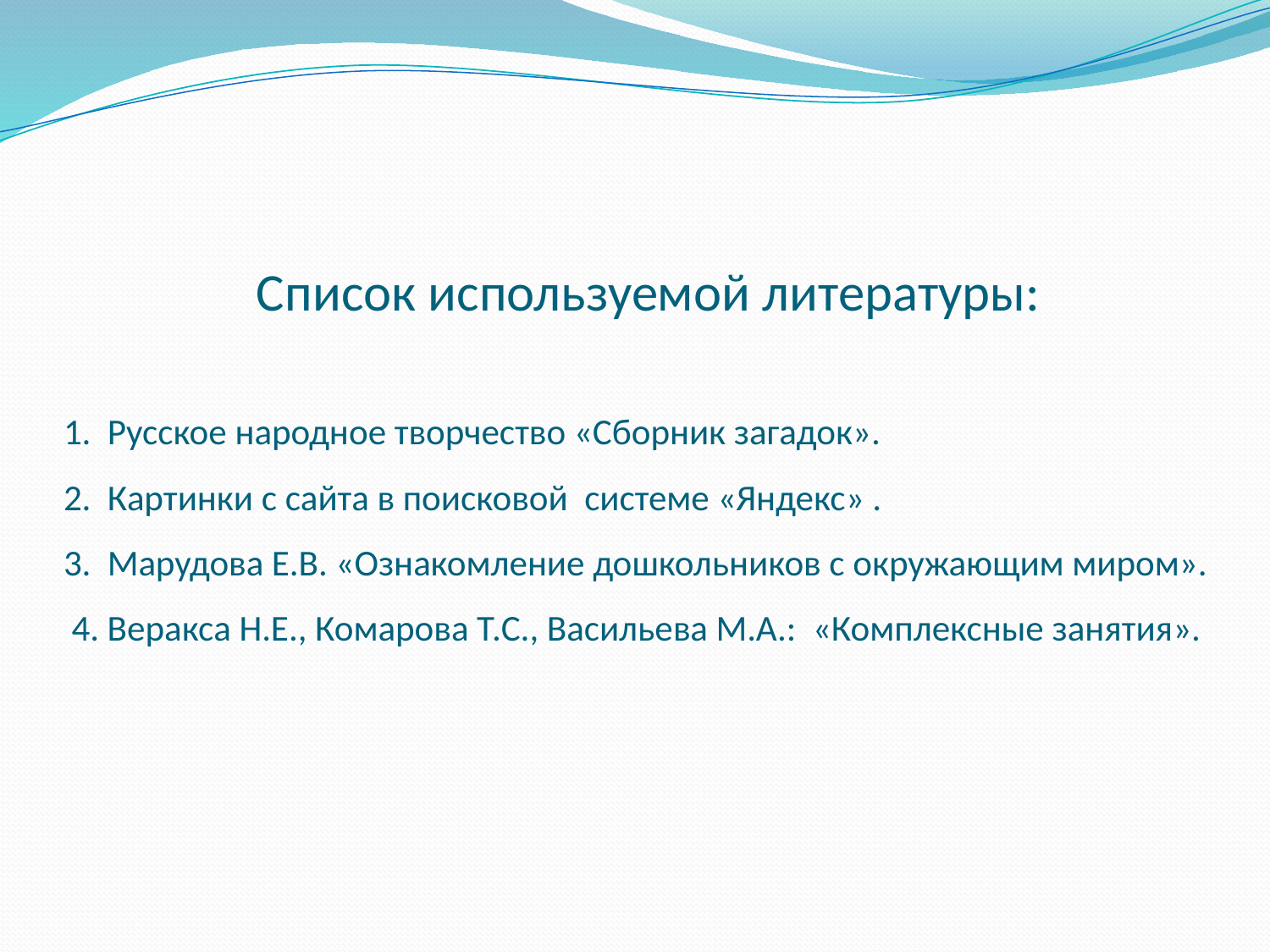

# Список используемой литературы: 1.  Русское народное творчество «Сборник загадок». 2.  Картинки с сайта в поисковой  системе «Яндекс» . 3.  Марудова Е.В. «Ознакомление дошкольников с окружающим миром». 4. Веракса Н.Е., Комарова Т.С., Васильева М.А.:  «Комплексные занятия».